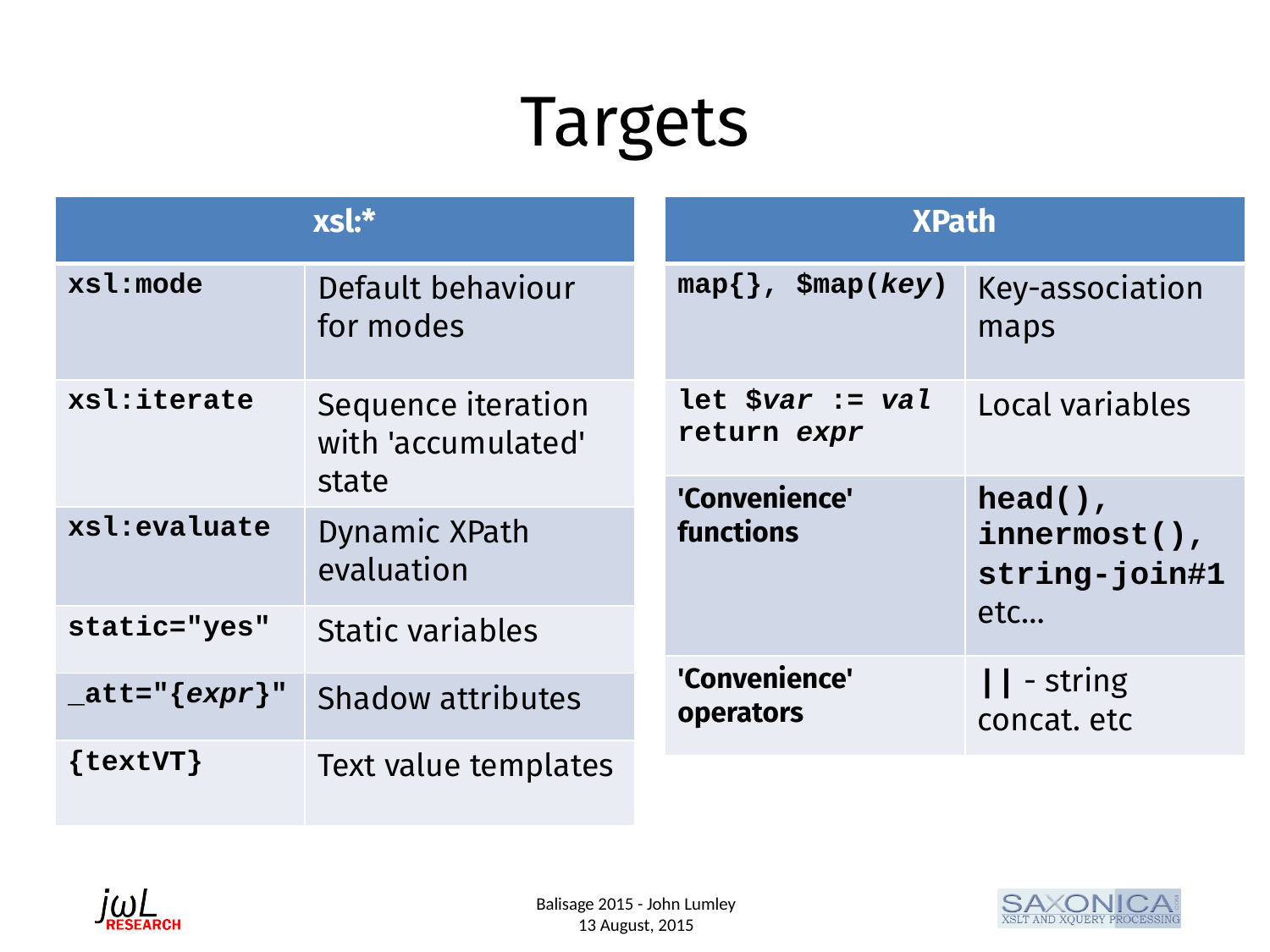

# Targets
| xsl:\* |  |
| --- | --- |
| xsl:mode | Default behaviour for modes |
| xsl:iterate | Sequence iteration with 'accumulated' state |
| xsl:evaluate | Dynamic XPath evaluation |
| static="yes" | Static variables |
| \_att="{expr}" | Shadow attributes |
| {textVT} | Text value templates |
| XPath |  |
| --- | --- |
| map{}, $map(key) | Key-association maps |
| let $var := val return expr | Local variables |
| 'Convenience' functions | head(), innermost(), string-join#1 etc… |
| 'Convenience' operators | || - string concat. etc |